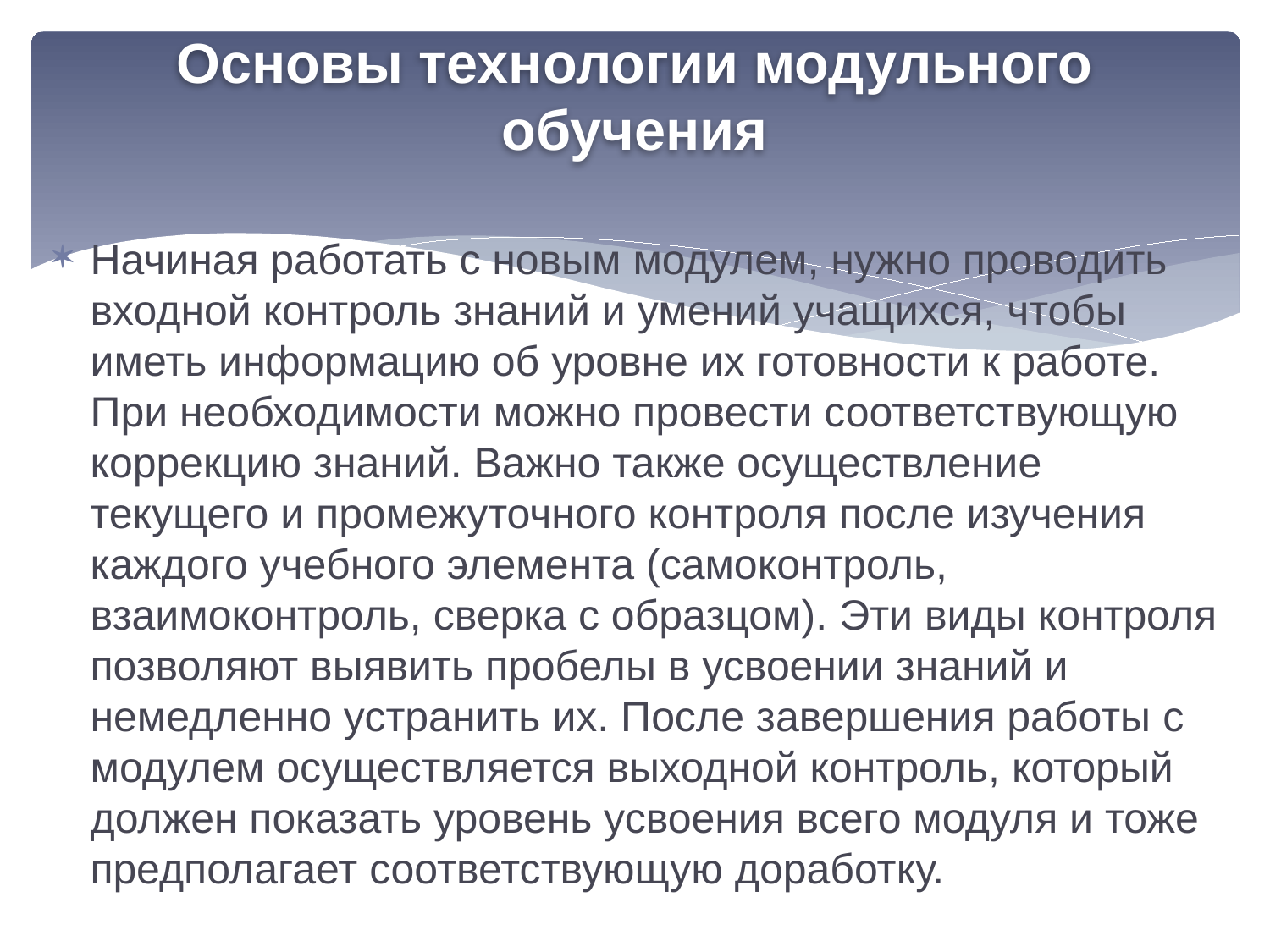

# Основы технологии модульного обучения
Начиная работать с новым модулем, нужно проводить входной контроль знаний и умений учащихся, чтобы иметь информацию об уровне их готовности к работе. При необходимости можно провести соответствующую коррекцию знаний. Важно также осуществление текущего и промежуточного контроля после изучения каждого учебного элемента (самоконтроль, взаимоконтроль, сверка с образцом). Эти виды контроля позволяют выявить пробелы в усвоении знаний и немедленно устранить их. После завершения работы с модулем осуществляется выходной контроль, который должен показать уровень усвоения всего модуля и тоже предполагает соответствующую доработку.